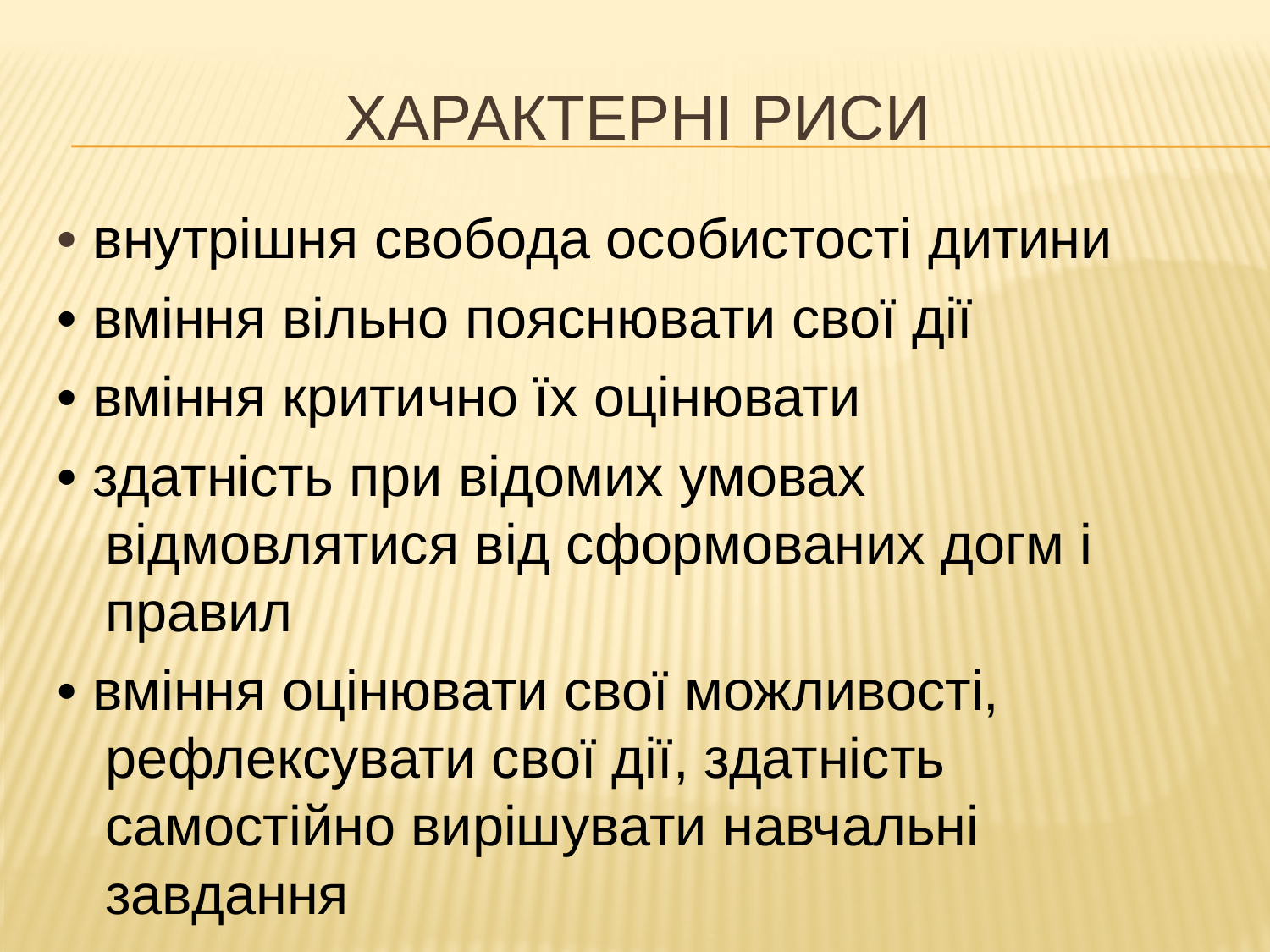

# Характерні риси
• внутрішня свобода особистості дитини
• вміння вільно пояснювати свої дії
• вміння критично їх оцінювати
• здатність при відомих умовах відмовлятися від сформованих догм і правил
• вміння оцінювати свої можливості, рефлексувати свої дії, здатність самостійно вирішувати навчальні завдання